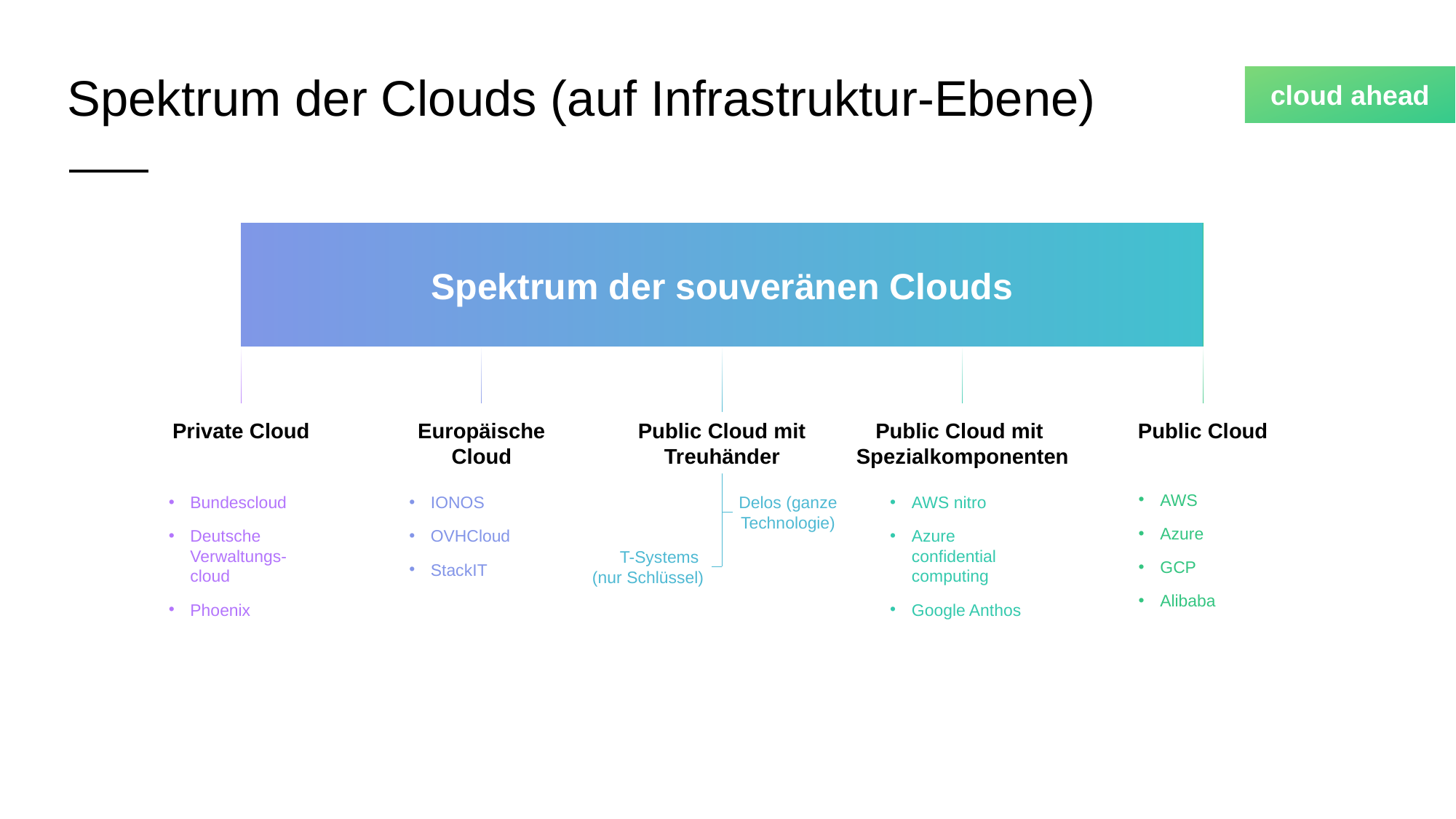

# Spektrum der Clouds (auf Infrastruktur-Ebene)
Spektrum der souveränen Clouds

Private Cloud
Europäische
Cloud
Public Cloud mit
Treuhänder
Public Cloud mit
Spezialkomponenten
Public Cloud
AWS
Azure
GCP
Alibaba
Bundescloud
Deutsche Verwaltungs-cloud
Phoenix
IONOS
OVHCloud
StackIT
Delos (ganze Technologie)
AWS nitro
Azure confidential computing
Google Anthos
T-Systems
(nur Schlüssel)